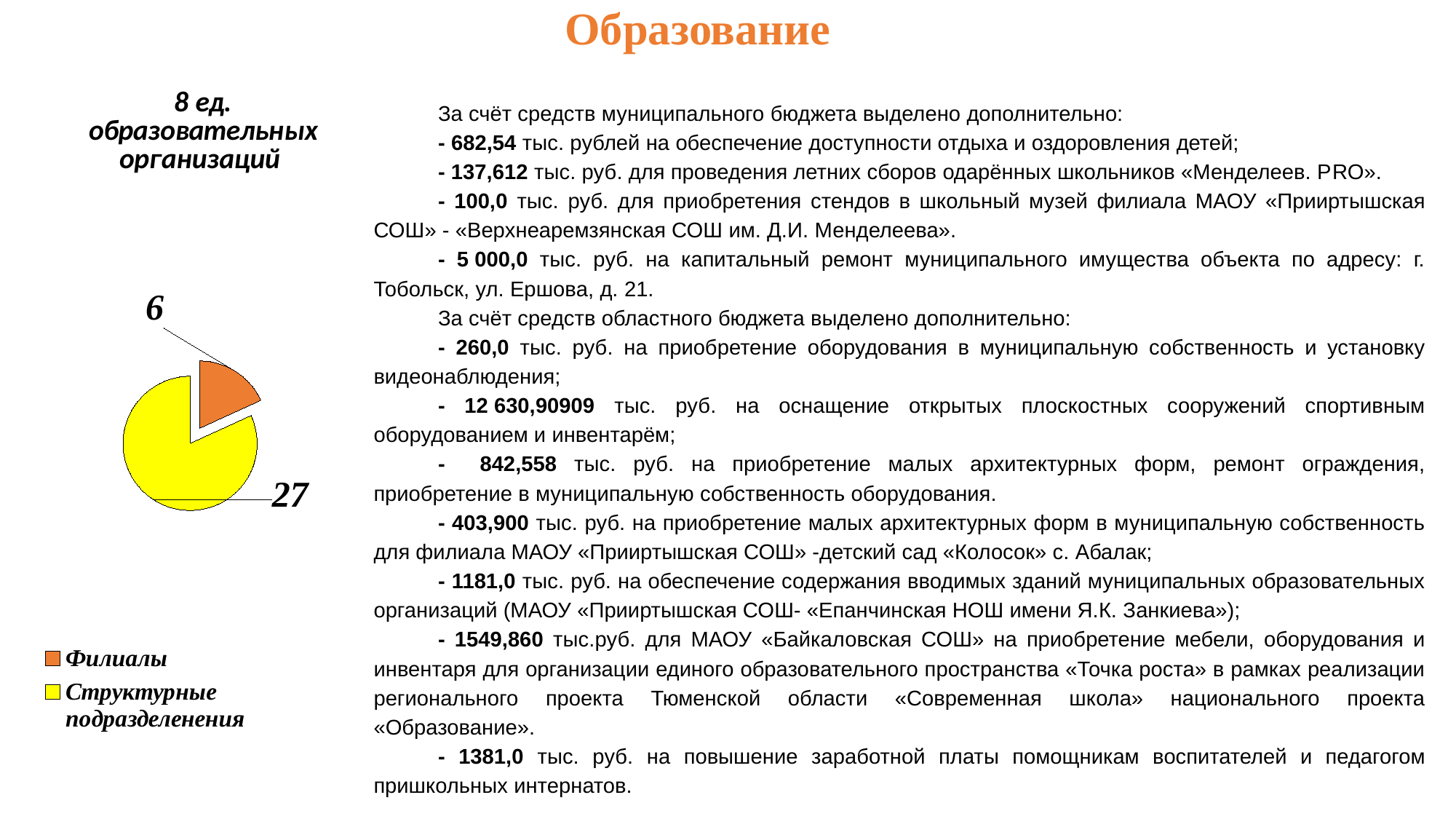

# Образование

[unsupported chart]

За счёт средств муниципального бюджета выделено дополнительно:
- 682,54 тыс. рублей на обеспечение доступности отдыха и оздоровления детей;
- 137,612 тыс. руб. для проведения летних сборов одарённых школьников «Менделеев. РRО».
- 100,0 тыс. руб. для приобретения стендов в школьный музей филиала МАОУ «Прииртышская СОШ» - «Верхнеаремзянская СОШ им. Д.И. Менделеева».
- 5 000,0 тыс. руб. на капитальный ремонт муниципального имущества объекта по адресу: г. Тобольск, ул. Ершова, д. 21.
За счёт средств областного бюджета выделено дополнительно:
- 260,0 тыс. руб. на приобретение оборудования в муниципальную собственность и установку видеонаблюдения;
- 12 630,90909 тыс. руб. на оснащение открытых плоскостных сооружений спортивным оборудованием и инвентарём;
-  842,558 тыс. руб. на приобретение малых архитектурных форм, ремонт ограждения, приобретение в муниципальную собственность оборудования.
- 403,900 тыс. руб. на приобретение малых архитектурных форм в муниципальную собственность для филиала МАОУ «Прииртышская СОШ» -детский сад «Колосок» с. Абалак;
- 1181,0 тыс. руб. на обеспечение содержания вводимых зданий муниципальных образовательных организаций (МАОУ «Прииртышская СОШ- «Епанчинская НОШ имени Я.К. Занкиева»);
- 1549,860 тыс.руб. для МАОУ «Байкаловская СОШ» на приобретение мебели, оборудования и инвентаря для организации единого образовательного пространства «Точка роста» в рамках реализации регионального проекта Тюменской области «Современная школа» национального проекта «Образование».
- 1381,0 тыс. руб. на повышение заработной платы помощникам воспитателей и педагогом пришкольных интернатов.